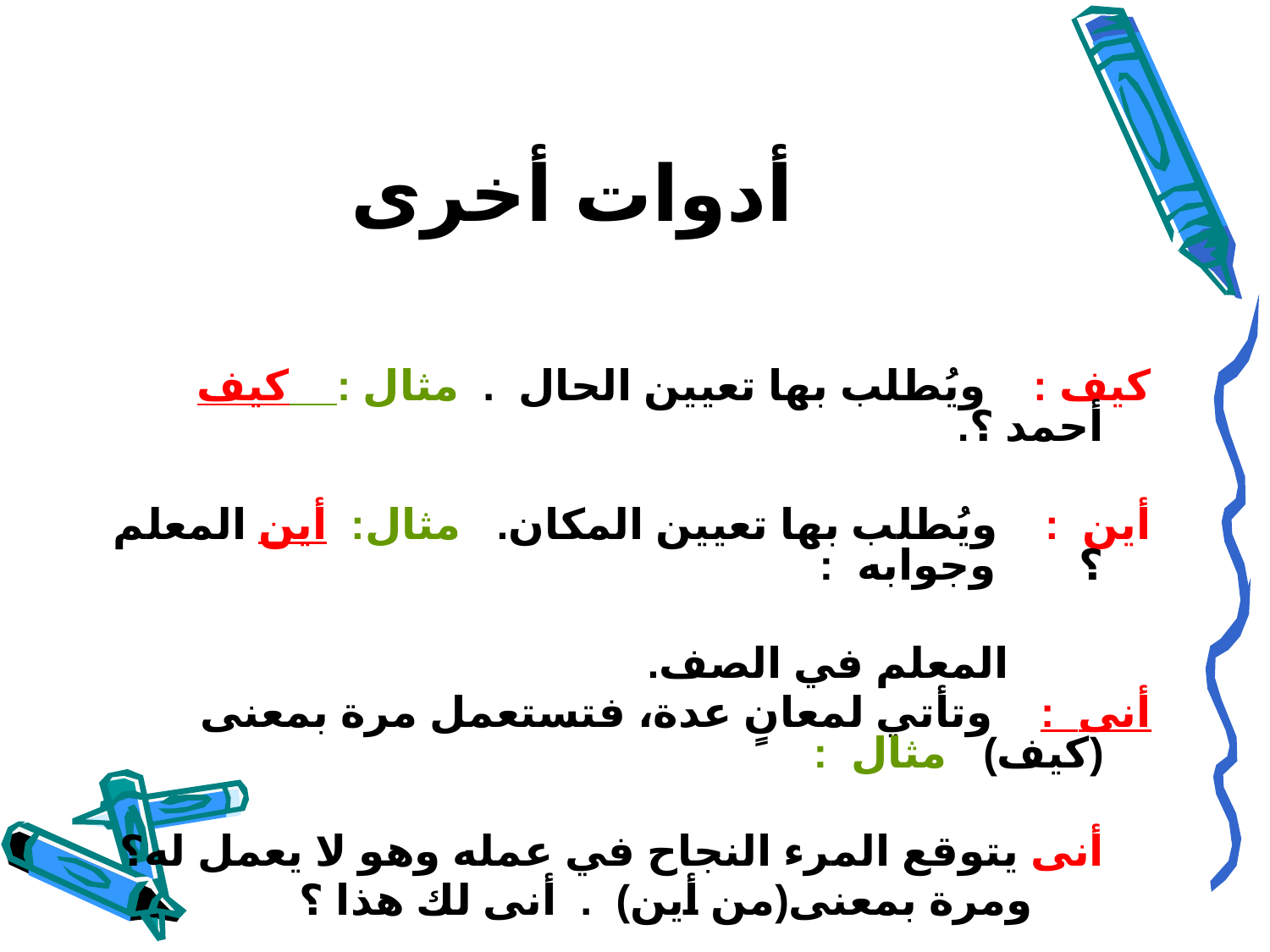

# أدوات أخرى

كيف :    ويُطلب بها تعيين الحال  .  مثال :    كيف أحمد ؟.

أين  :    ويُطلب بها تعيين المكان.   مثال:  أين المعلم ؟       وجوابه  :

            المعلم في الصف.
أنى  :    وتأتي لمعانٍ عدة، فتستعمل مرة بمعنى (كيف)   مثال  :

    أنى يتوقع المرء النجاح في عمله وهو لا يعمل له؟
          ومرة بمعنى(من أين)  .  أنى لك هذا ؟